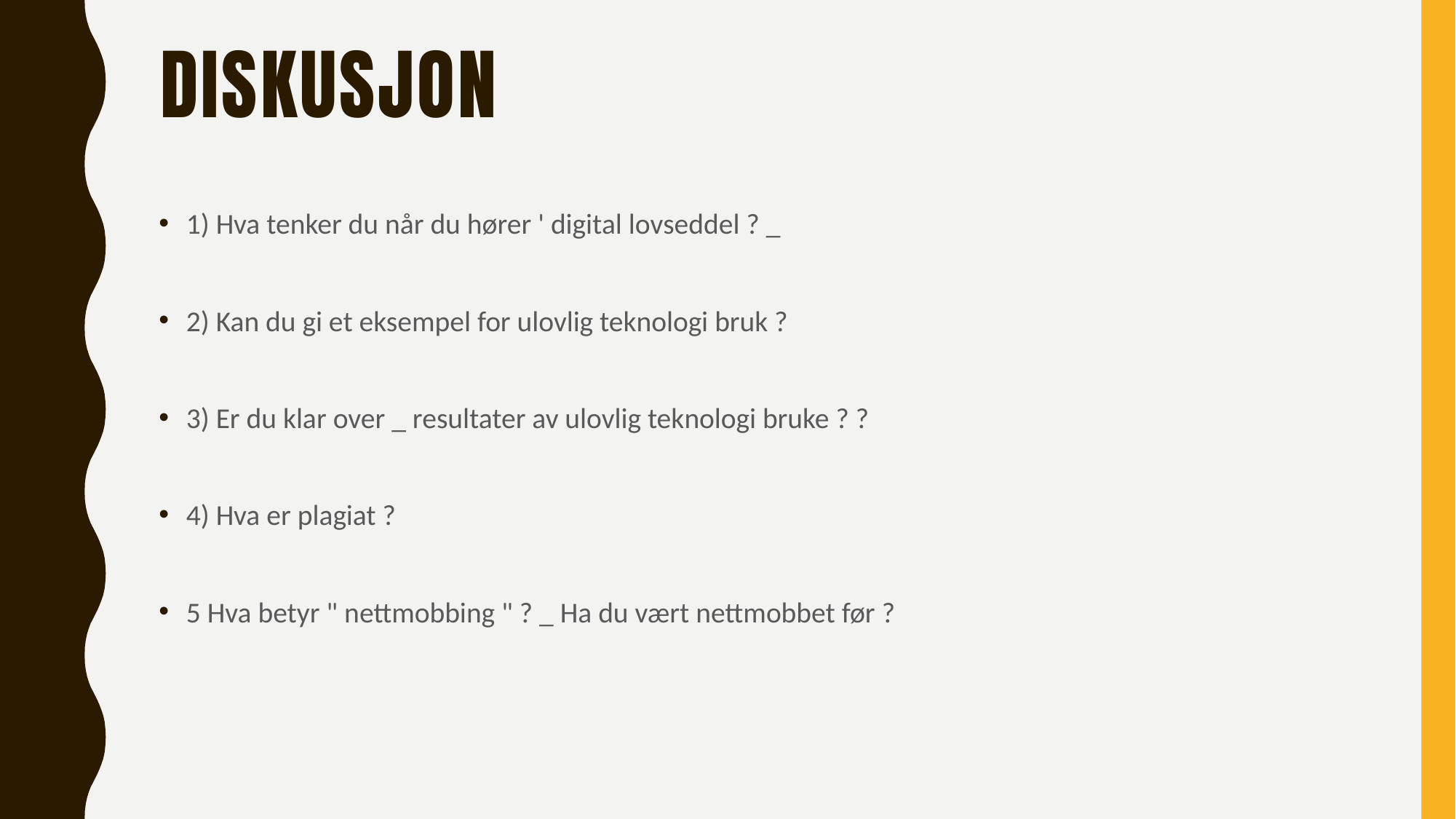

# diskusjon
1) Hva tenker du når du hører ' digital lovseddel ? _

2) Kan du gi et eksempel for ulovlig teknologi bruk ?

3) Er du klar over _ resultater av ulovlig teknologi bruke ? ?

4) Hva er plagiat ?

5 Hva betyr " nettmobbing " ? _ Ha du vært nettmobbet før ?